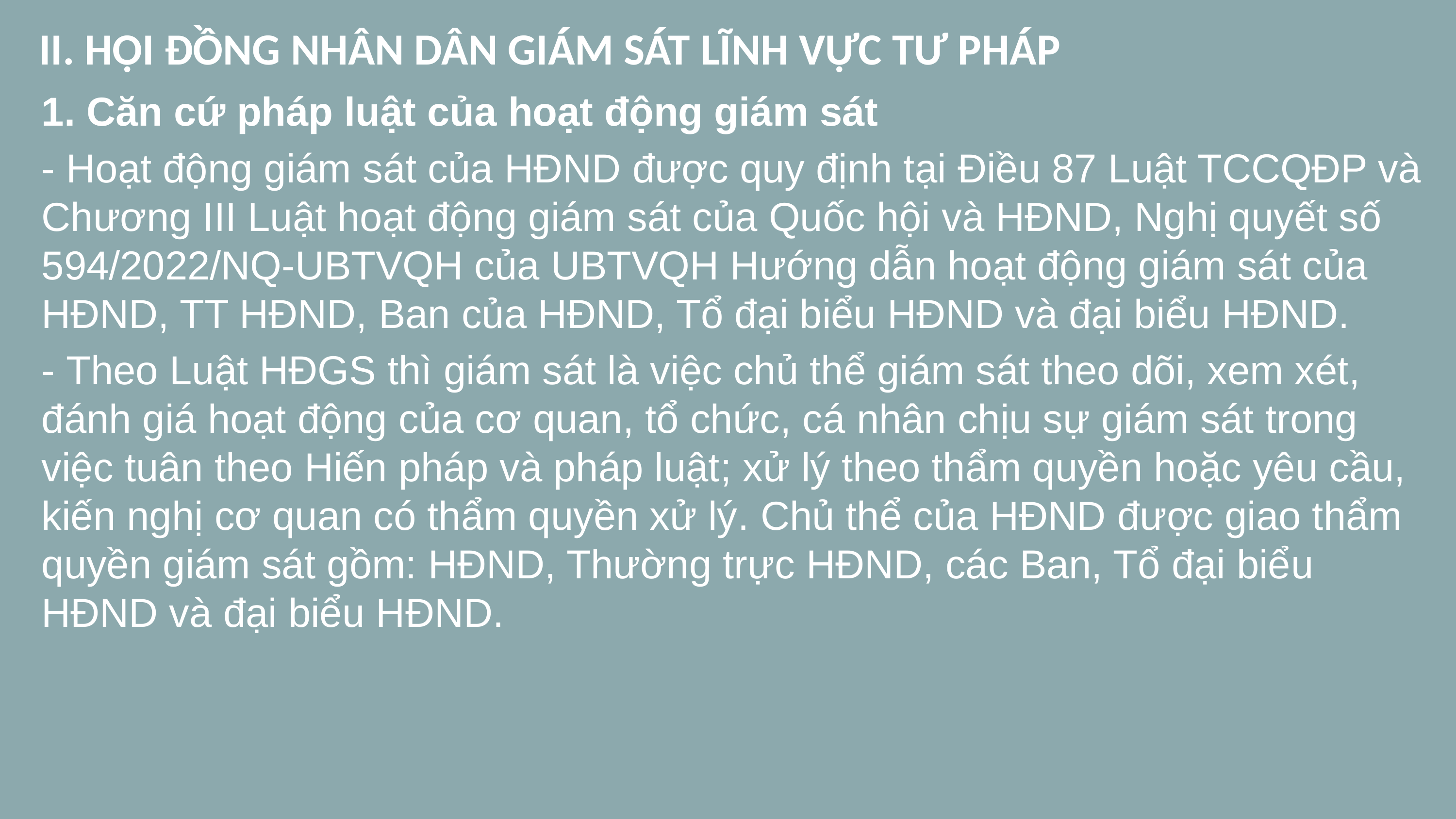

# II. HỘI ĐỒNG NHÂN DÂN GIÁM SÁT LĨNH VỰC TƯ PHÁP
1. Căn cứ pháp luật của hoạt động giám sát
- Hoạt động giám sát của HĐND được quy định tại Điều 87 Luật TCCQĐP và Chương III Luật hoạt động giám sát của Quốc hội và HĐND, Nghị quyết số 594/2022/NQ-UBTVQH của UBTVQH Hướng dẫn hoạt động giám sát của HĐND, TT HĐND, Ban của HĐND, Tổ đại biểu HĐND và đại biểu HĐND.
- Theo Luật HĐGS thì giám sát là việc chủ thể giám sát theo dõi, xem xét, đánh giá hoạt động của cơ quan, tổ chức, cá nhân chịu sự giám sát trong việc tuân theo Hiến pháp và pháp luật; xử lý theo thẩm quyền hoặc yêu cầu, kiến nghị cơ quan có thẩm quyền xử lý. Chủ thể của HĐND được giao thẩm quyền giám sát gồm: HĐND, Thường trực HĐND, các Ban, Tổ đại biểu HĐND và đại biểu HĐND.